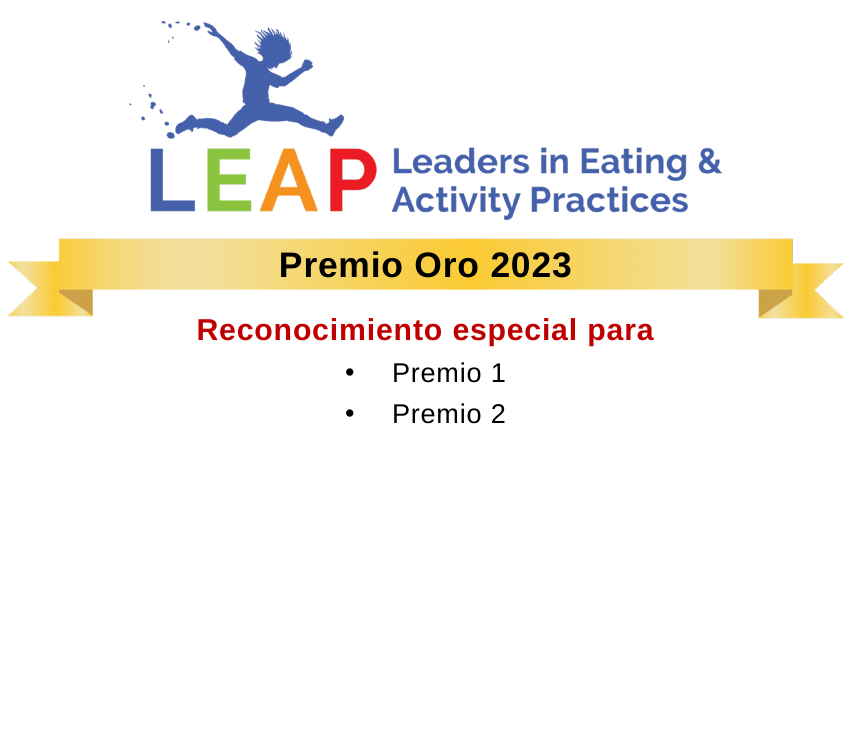

# Premio Oro 2023
Reconocimiento especial para
Premio 1
Premio 2